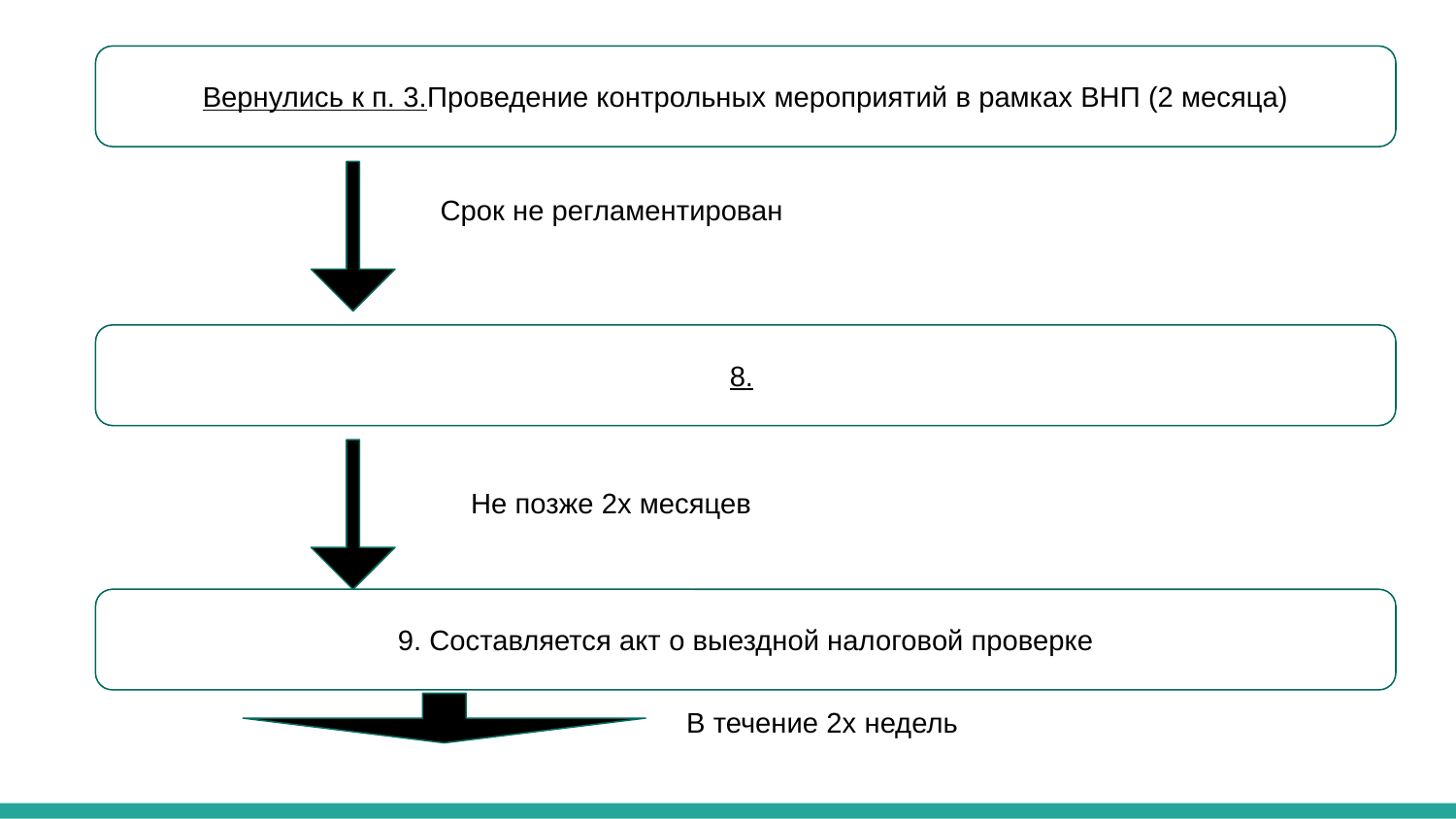

Вернулись к п. 3.Проведение контрольных мероприятий в рамках ВНП (2 месяца)

Срок не регламентирован
8.

Не позже 2х месяцев

9. Составляется акт о выездной налоговой проверке
В течение 2х недель